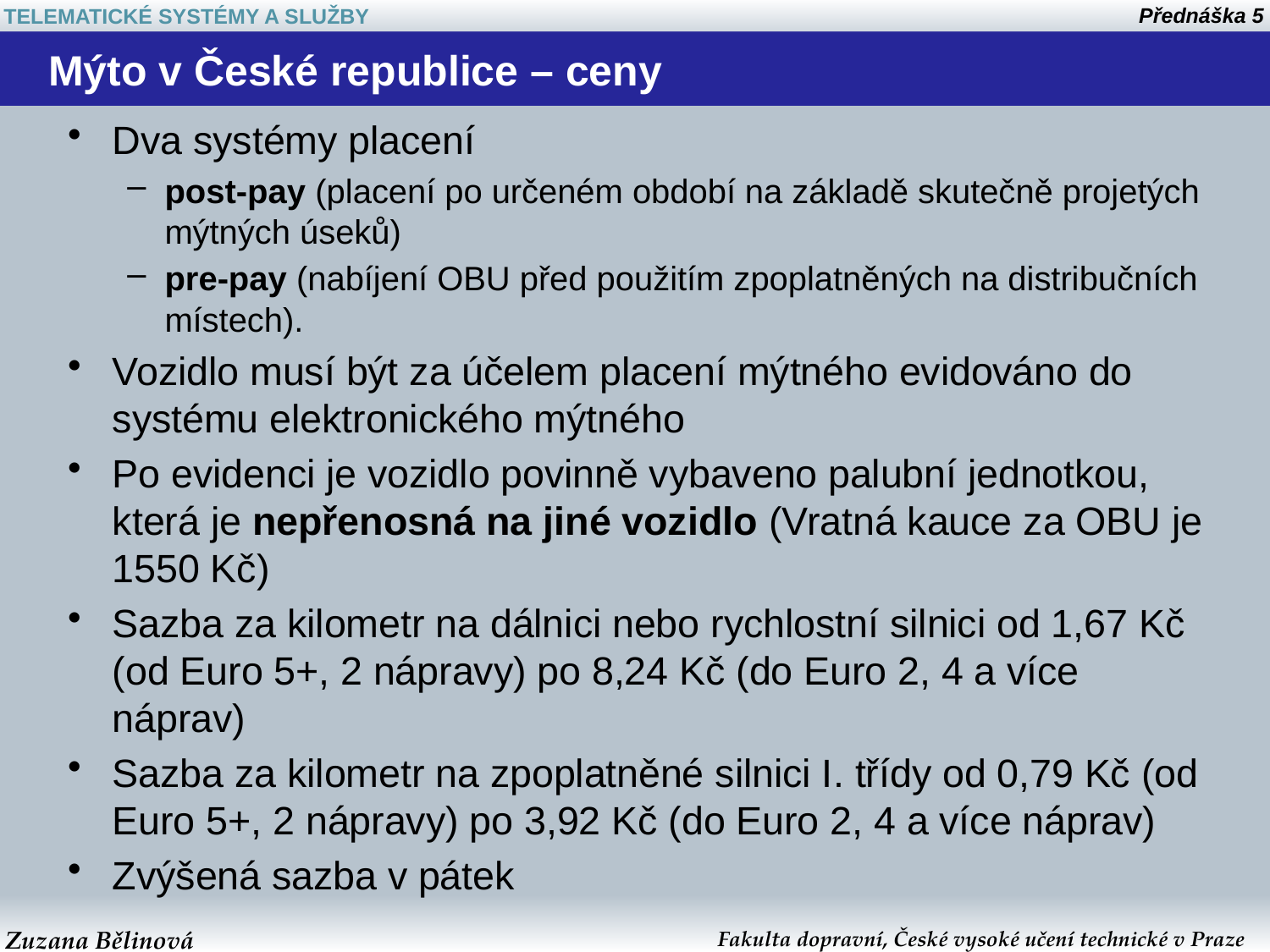

# Mýto v České republice – ceny
Dva systémy placení
post-pay (placení po určeném období na základě skutečně projetých mýtných úseků)
pre-pay (nabíjení OBU před použitím zpoplatněných na distribučních místech).
Vozidlo musí být za účelem placení mýtného evidováno do systému elektronického mýtného
Po evidenci je vozidlo povinně vybaveno palubní jednotkou, která je nepřenosná na jiné vozidlo (Vratná kauce za OBU je 1550 Kč)
Sazba za kilometr na dálnici nebo rychlostní silnici od 1,67 Kč (od Euro 5+, 2 nápravy) po 8,24 Kč (do Euro 2, 4 a více náprav)
Sazba za kilometr na zpoplatněné silnici I. třídy od 0,79 Kč (od Euro 5+, 2 nápravy) po 3,92 Kč (do Euro 2, 4 a více náprav)
Zvýšená sazba v pátek